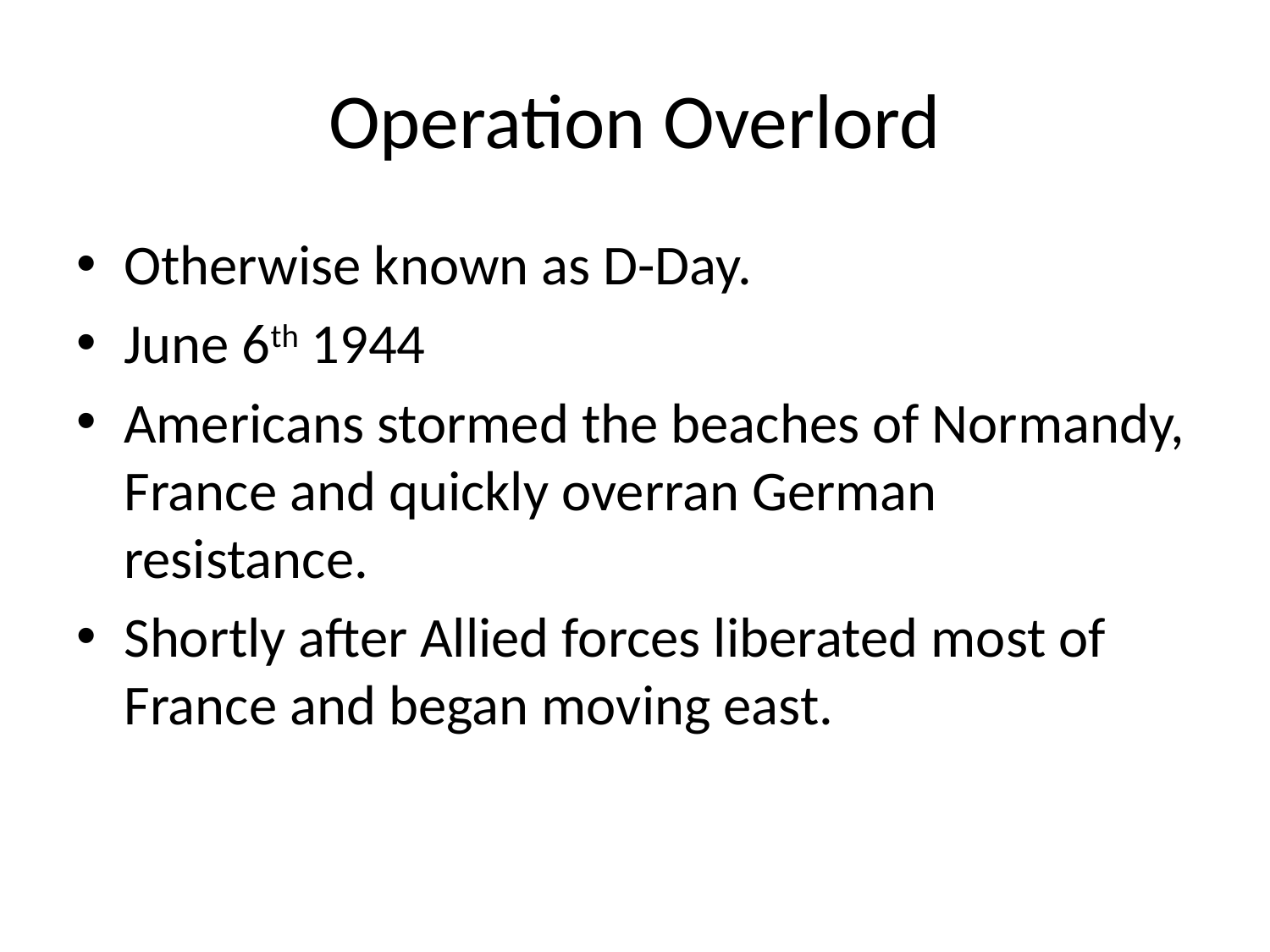

# Operation Overlord
Otherwise known as D-Day.
June 6th 1944
Americans stormed the beaches of Normandy, France and quickly overran German resistance.
Shortly after Allied forces liberated most of France and began moving east.